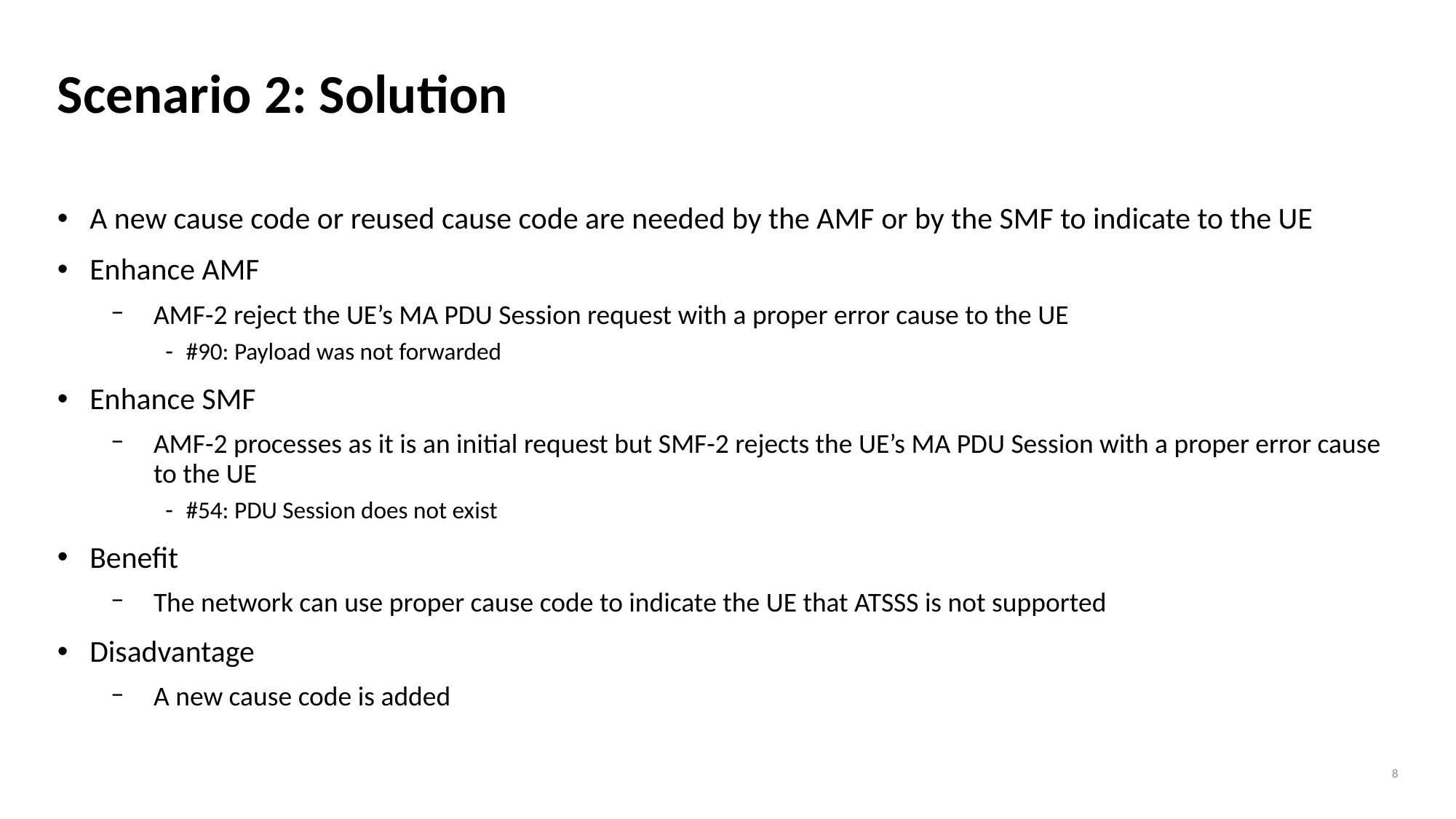

# Scenario 2: Solution
A new cause code or reused cause code are needed by the AMF or by the SMF to indicate to the UE
Enhance AMF
AMF-2 reject the UE’s MA PDU Session request with a proper error cause to the UE
#90: Payload was not forwarded
Enhance SMF
AMF-2 processes as it is an initial request but SMF-2 rejects the UE’s MA PDU Session with a proper error cause to the UE
#54: PDU Session does not exist
Benefit
The network can use proper cause code to indicate the UE that ATSSS is not supported
Disadvantage
A new cause code is added

8